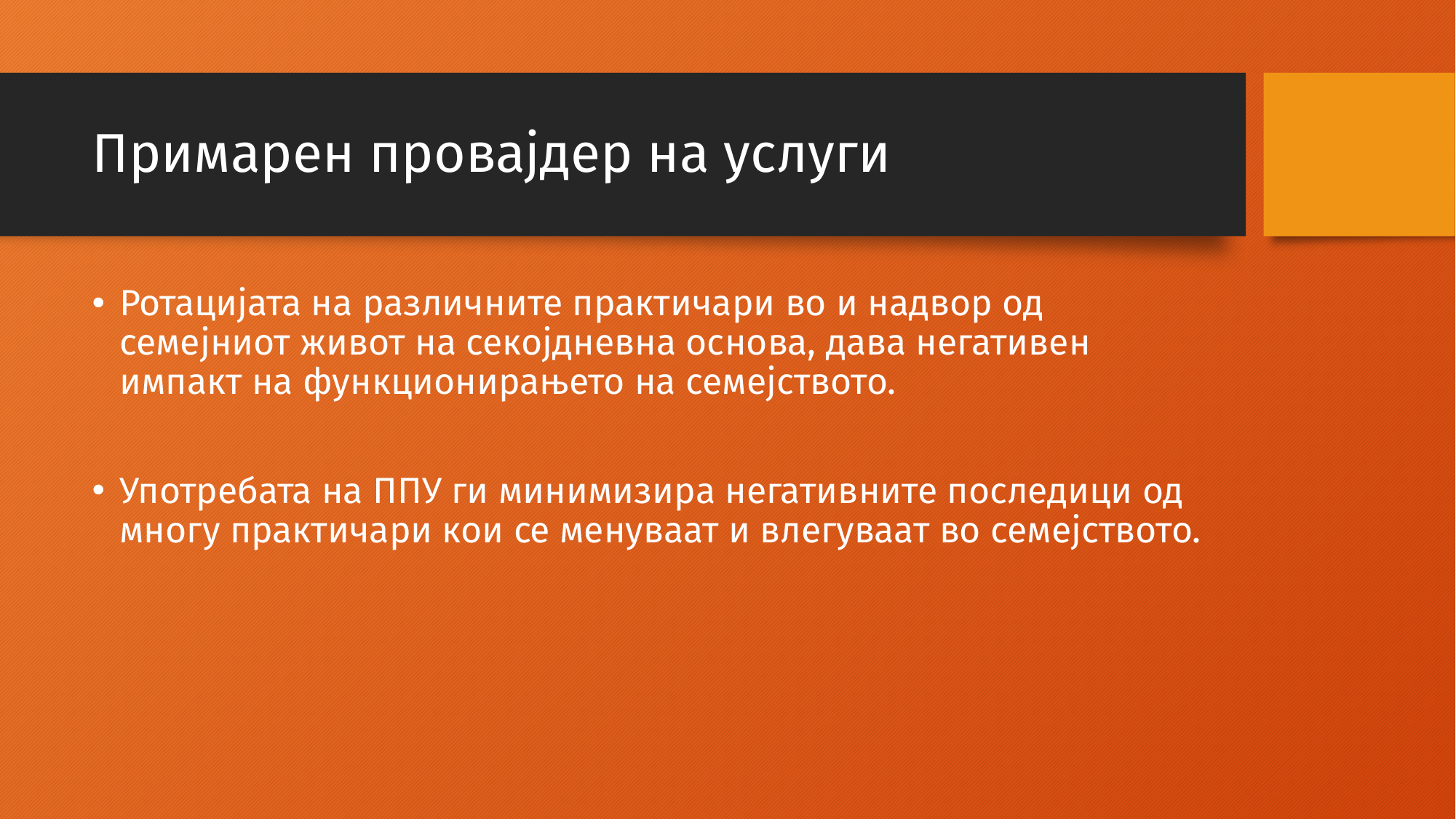

# Примарен провајдер на услуги
Ротацијата на различните практичари во и надвор од семејниот живот на секојдневна основа, дава негативен импакт на функционирањето на семејството.

Употребата на ППУ ги минимизира негативните последици од многу практичари кои се менуваат и влегуваат во семејството.